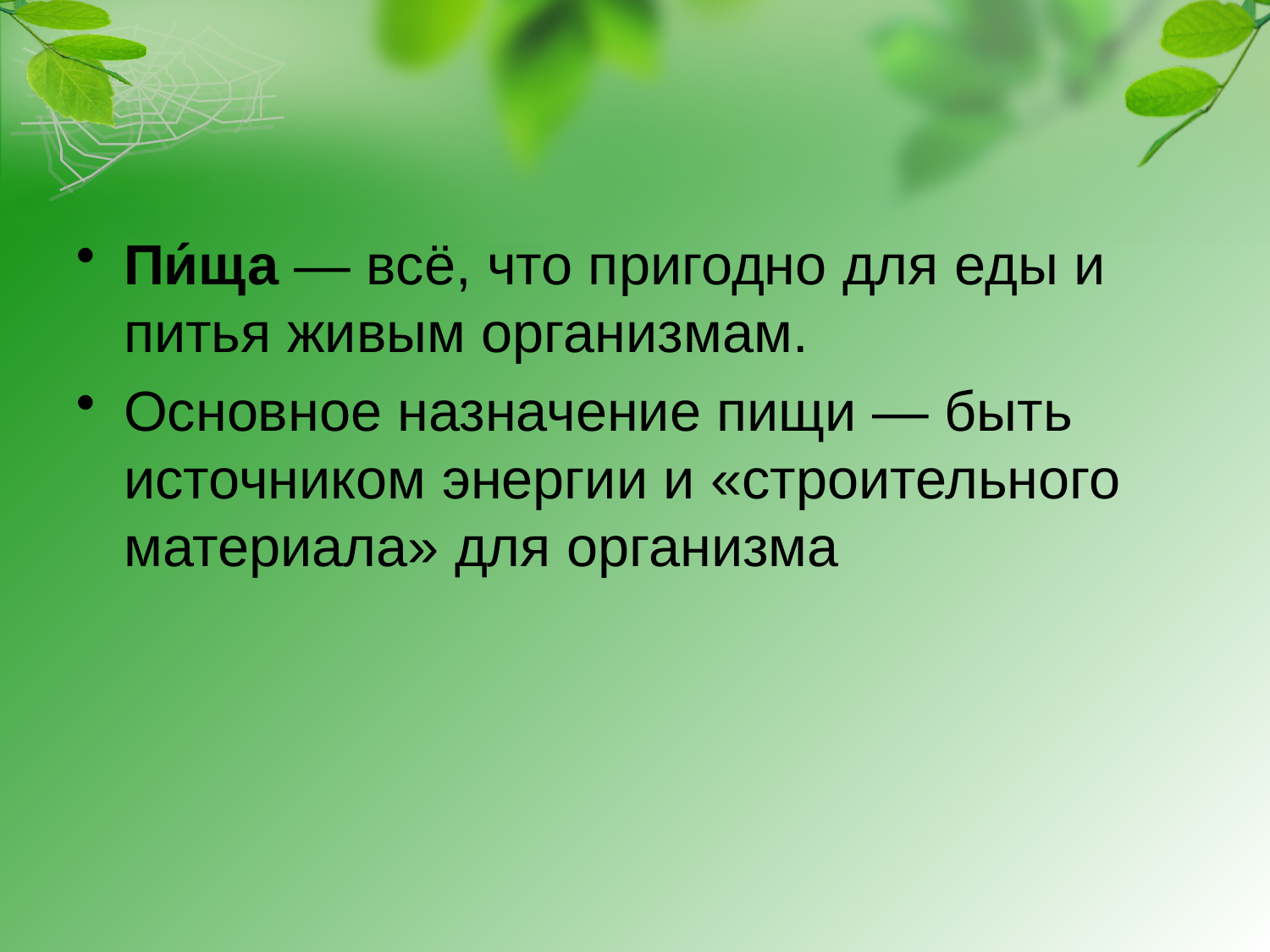

#
Пи́ща — всё, что пригодно для еды и питья живым организмам.
Основное назначение пищи — быть источником энергии и «строительного материала» для организма